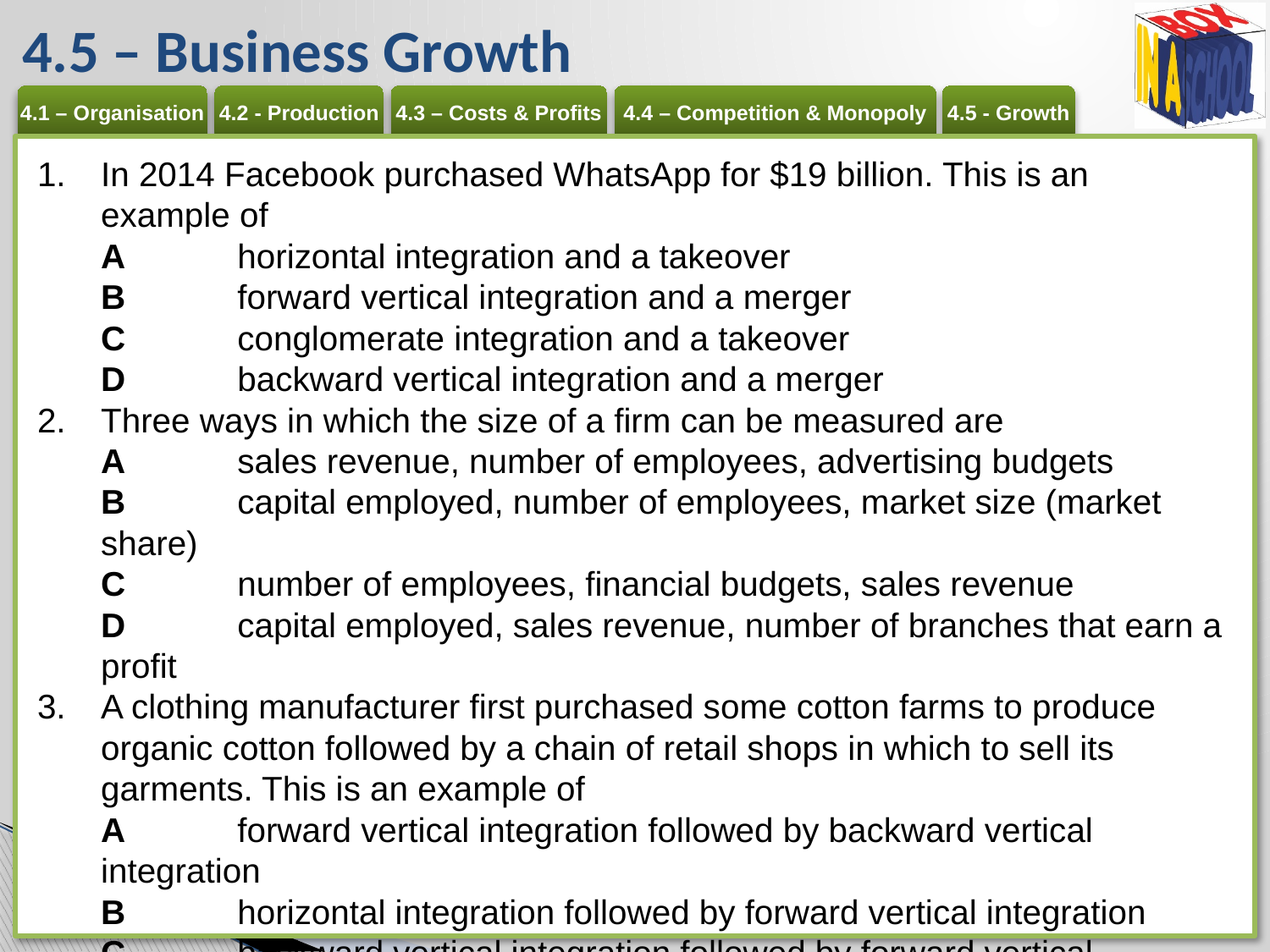

# 4.5 – Business Growth
In 2014 Facebook purchased WhatsApp for $19 billion. This is an example of
A 	horizontal integration and a takeover
B 	forward vertical integration and a merger
C 	conglomerate integration and a takeover
D 	backward vertical integration and a merger
Three ways in which the size of a firm can be measured are
A 	sales revenue, number of employees, advertising budgets
B 	capital employed, number of employees, market size (market share)
C 	number of employees, financial budgets, sales revenue
D 	capital employed, sales revenue, number of branches that earn a profit
A clothing manufacturer first purchased some cotton farms to produce organic cotton followed by a chain of retail shops in which to sell its garments. This is an example of
A 	forward vertical integration followed by backward vertical integration
B 	horizontal integration followed by forward vertical integration
C 	backward vertical integration followed by forward vertical integration
D 	a takeover followed by horizontal integration